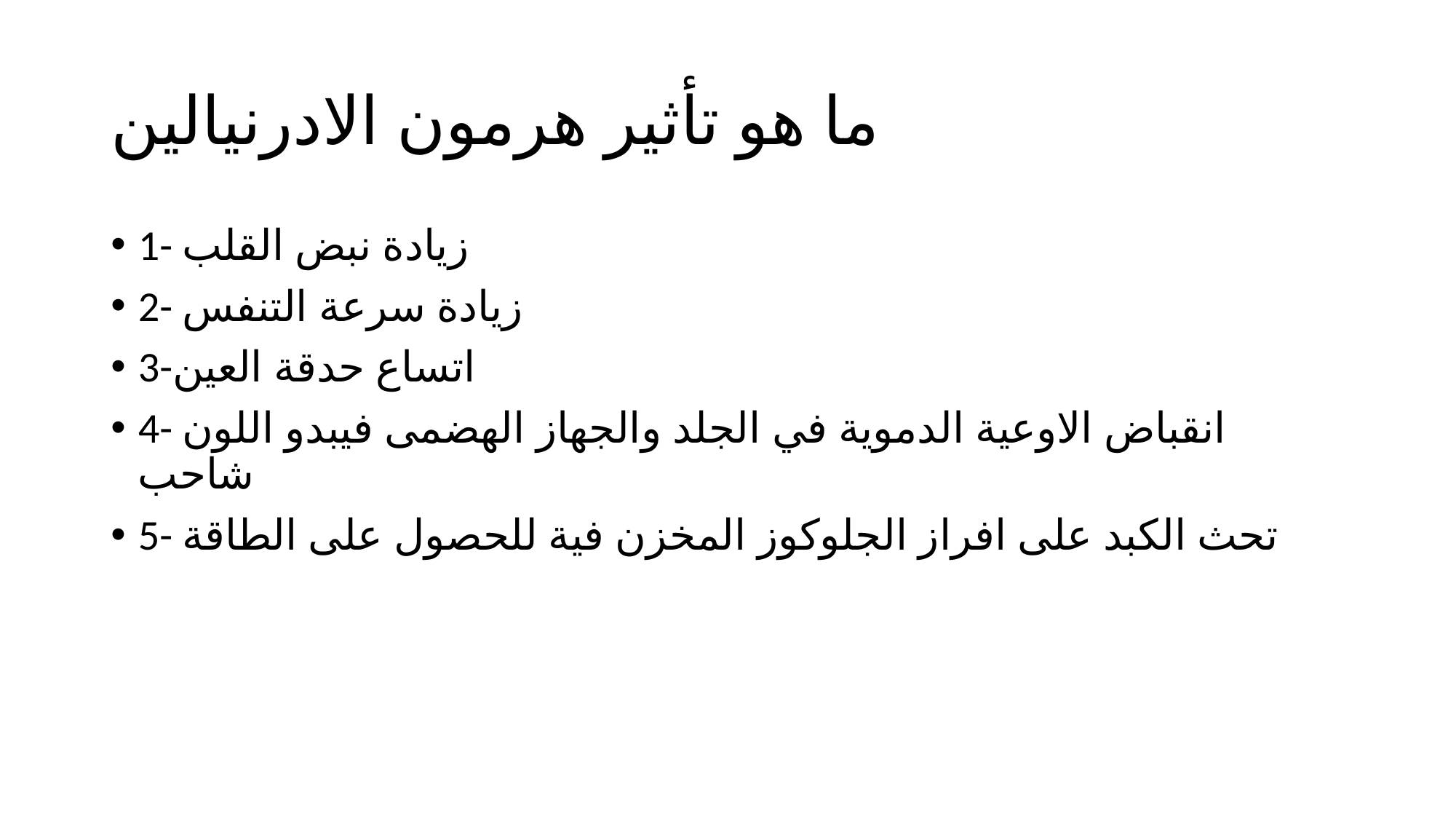

# ما هو تأثير هرمون الادرنيالين
1- زيادة نبض القلب
2- زيادة سرعة التنفس
3-اتساع حدقة العين
4- انقباض الاوعية الدموية في الجلد والجهاز الهضمى فيبدو اللون شاحب
5- تحث الكبد على افراز الجلوكوز المخزن فية للحصول على الطاقة